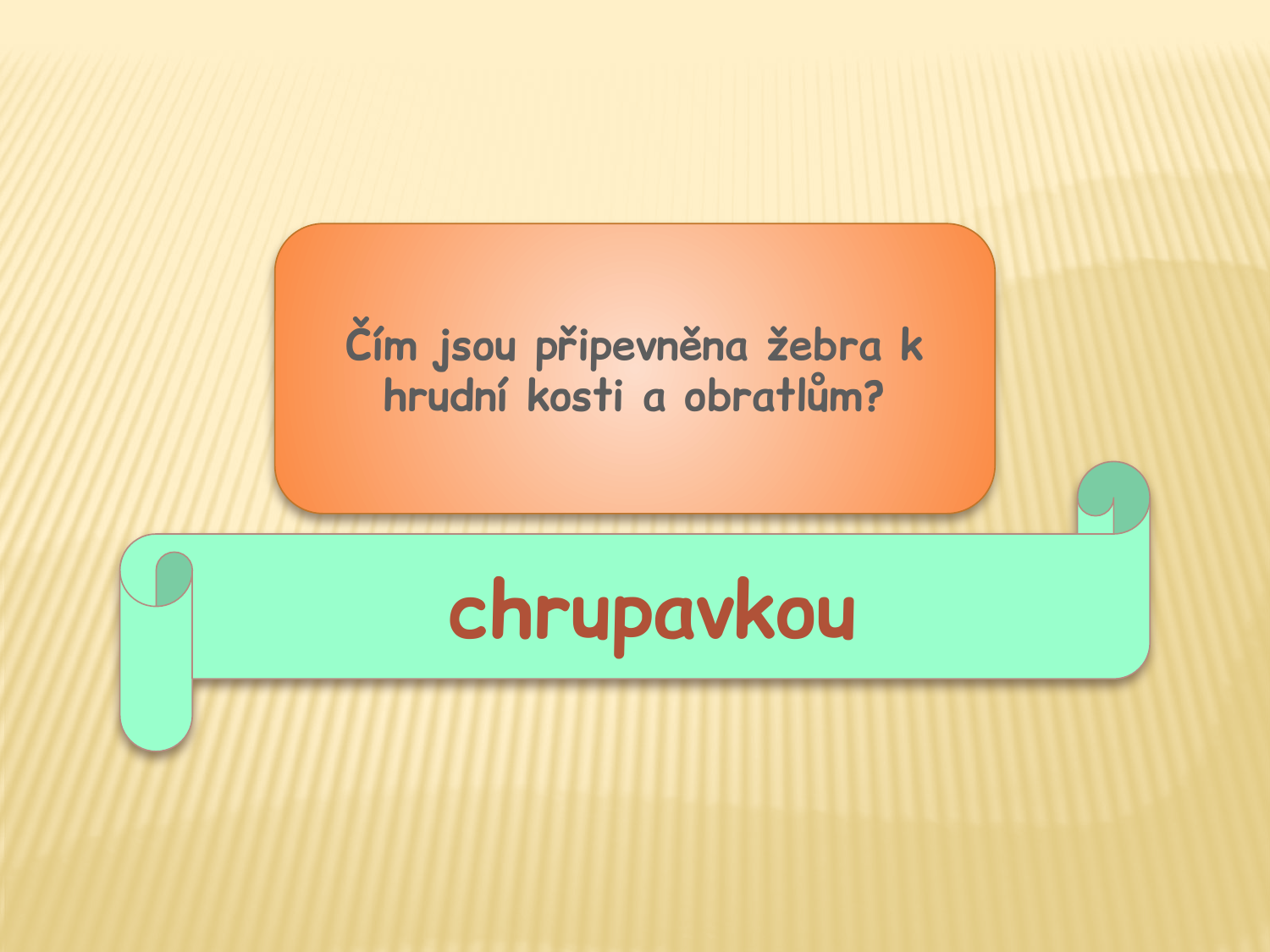

Čím jsou připevněna žebra k hrudní kosti a obratlům?
chrupavkou